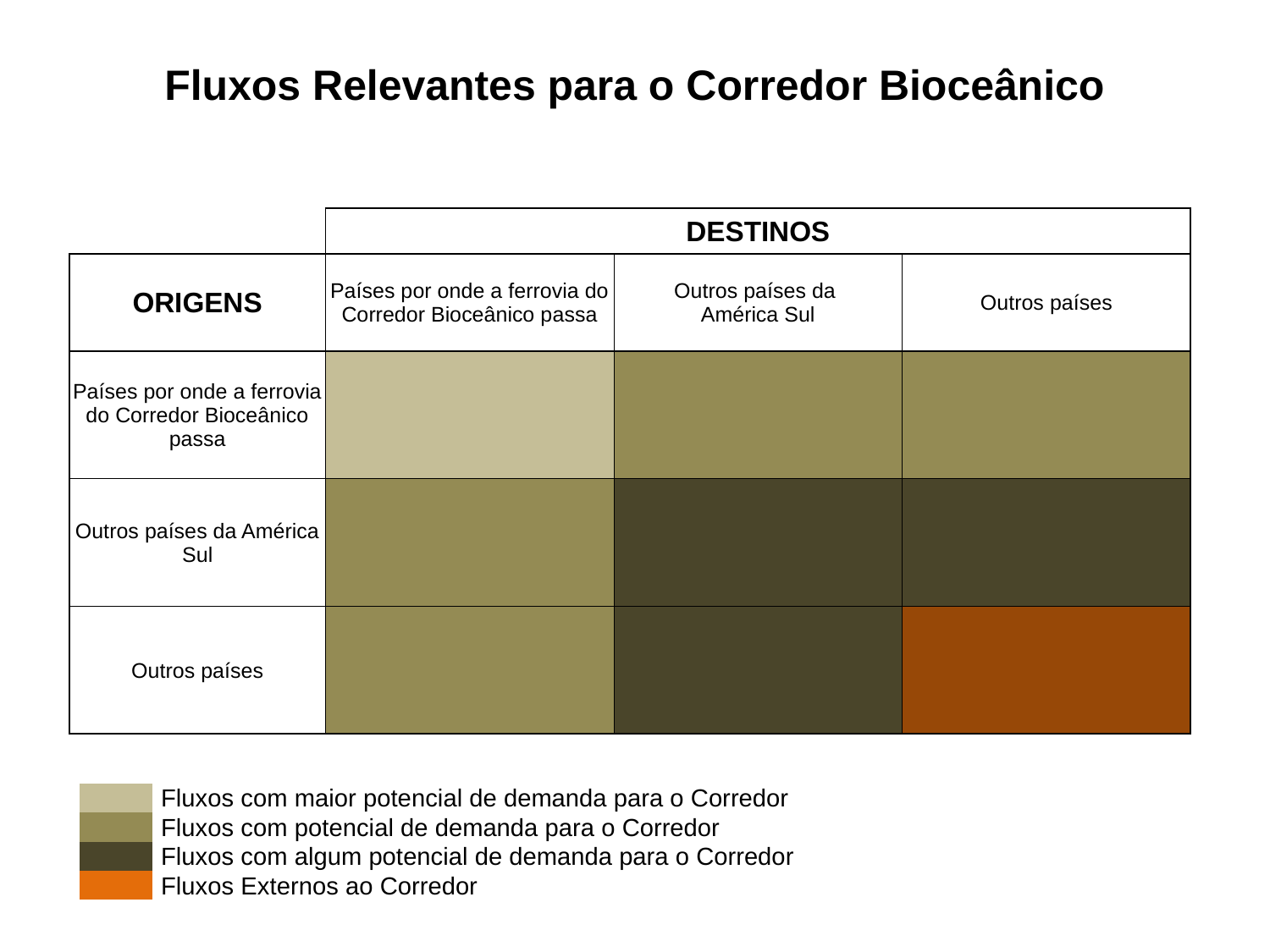

# Fluxos Relevantes para o Corredor Bioceânico
|  | DESTINOS |  |  |
| --- | --- | --- | --- |
| ORIGENS | Países por onde a ferrovia do Corredor Bioceânico passa | Outros países da América Sul | Outros países |
| Países por onde a ferrovia do Corredor Bioceânico passa |  |  |  |
| Outros países da América Sul |  |  |  |
| Outros países |  |  |  |
|  | Fluxos com maior potencial de demanda para o Corredor |
| --- | --- |
|  | Fluxos com potencial de demanda para o Corredor |
|  | Fluxos com algum potencial de demanda para o Corredor |
|  | Fluxos Externos ao Corredor |